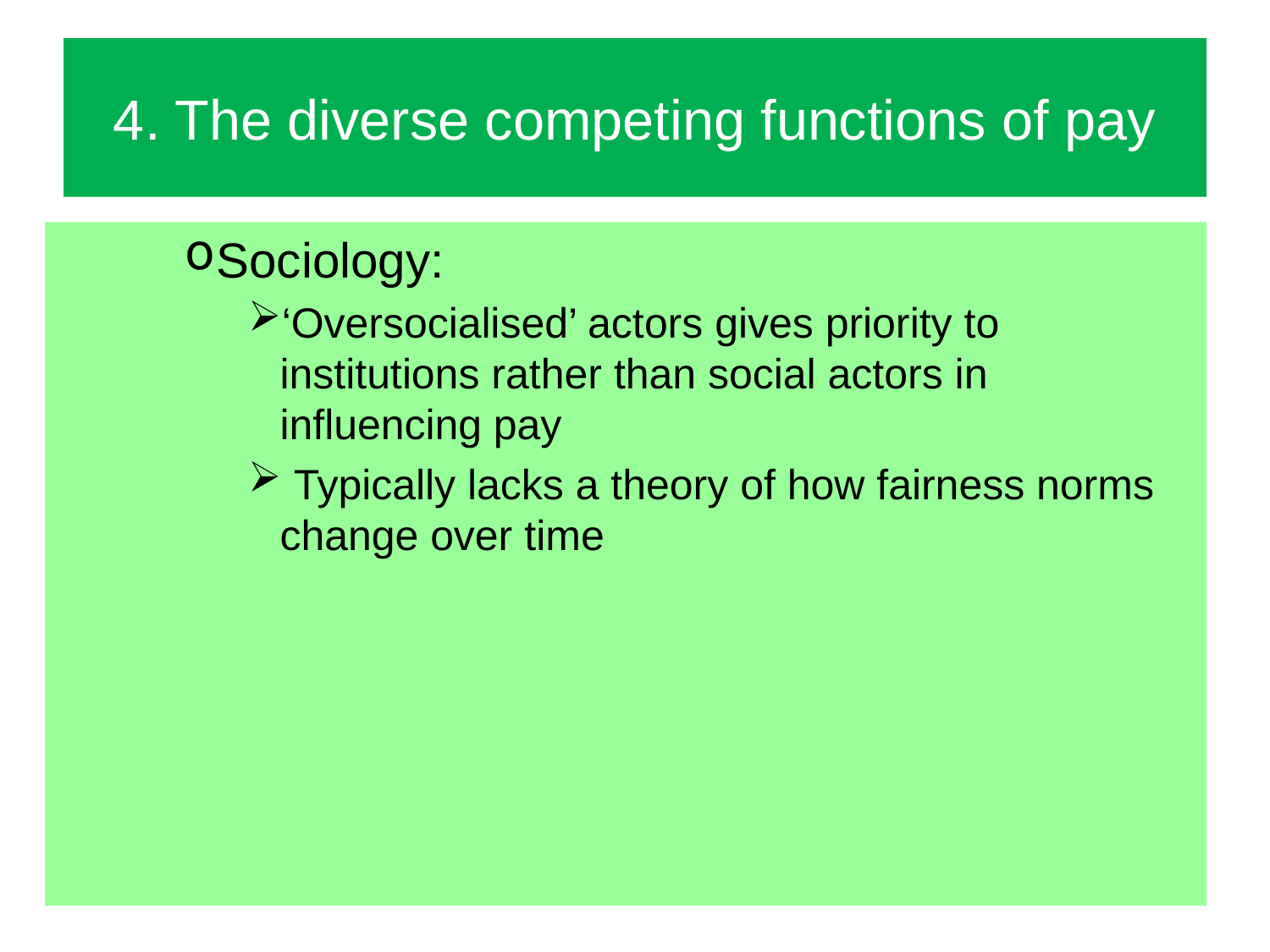

# 4. The diverse competing functions of pay
Sociology:
‘Oversocialised’ actors gives priority to institutions rather than social actors in influencing pay
 Typically lacks a theory of how fairness norms change over time